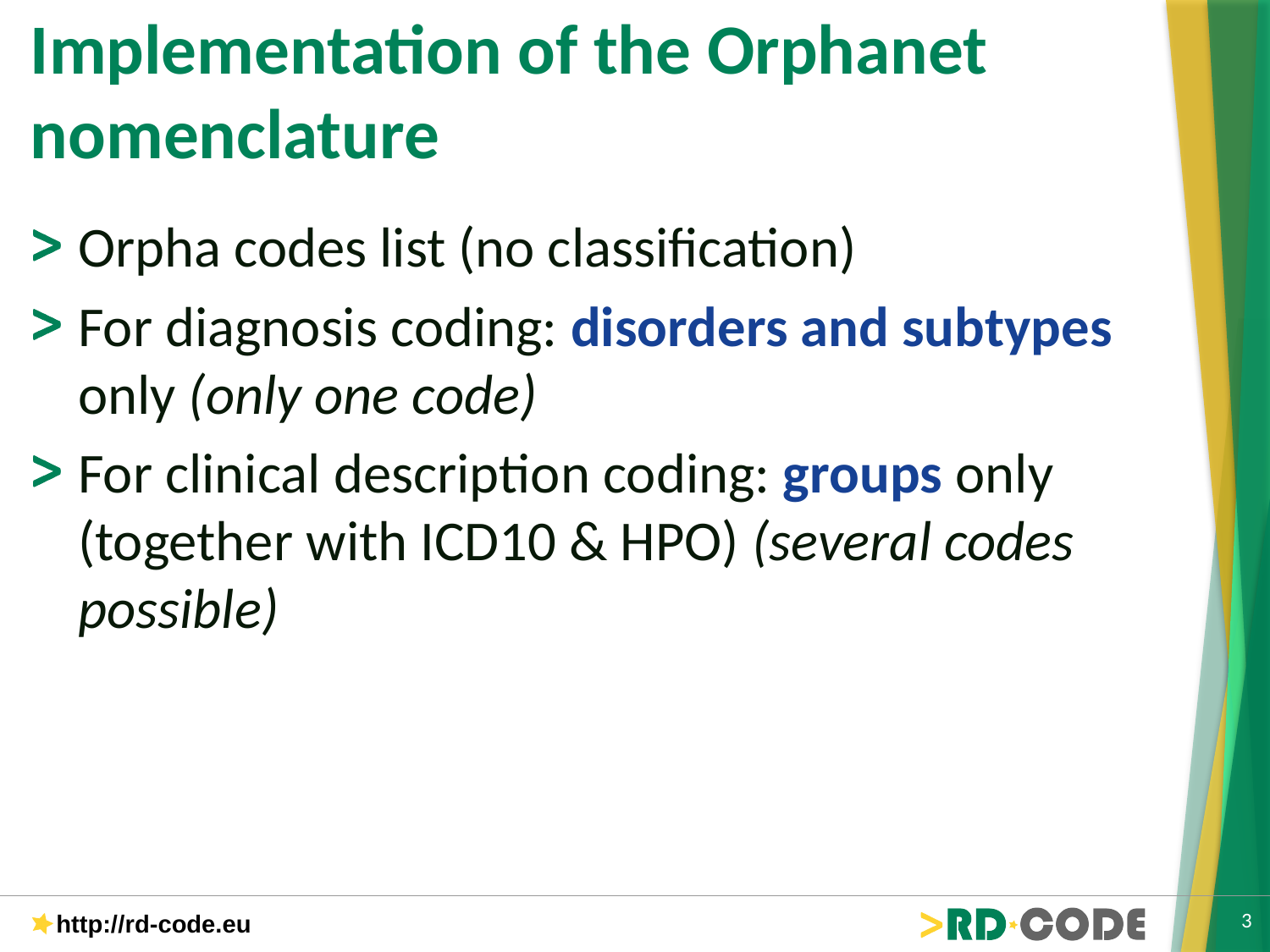

# Implementation of the Orphanet nomenclature
Orpha codes list (no classification)
For diagnosis coding: disorders and subtypes only (only one code)
For clinical description coding: groups only (together with ICD10 & HPO) (several codes possible)

3